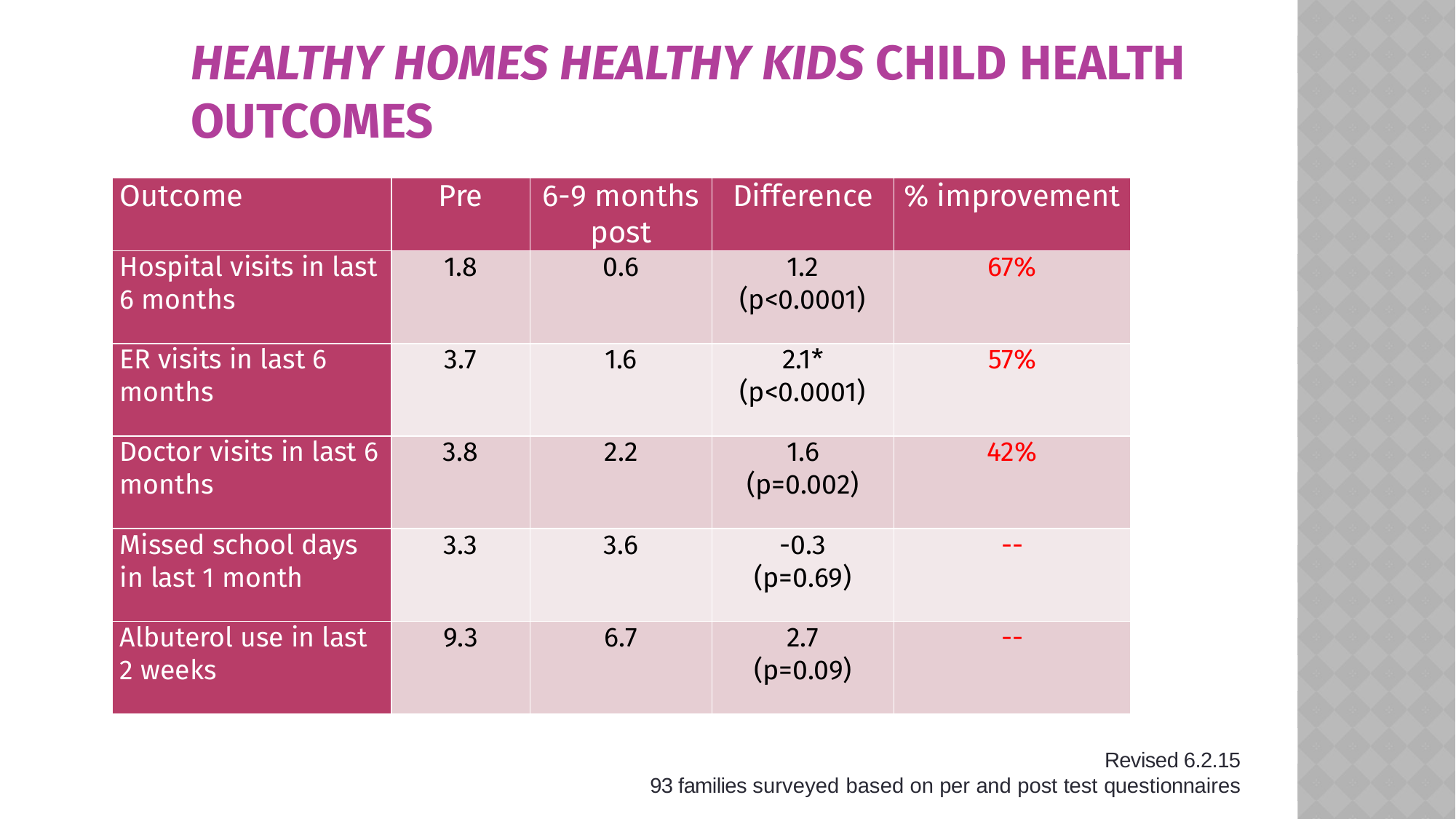

# Healthy Homes Healthy Kids Child Health Outcomes
| Outcome | Pre | 6-9 months post | Difference | % improvement |
| --- | --- | --- | --- | --- |
| Hospital visits in last 6 months | 1.8 | 0.6 | 1.2 (p<0.0001) | 67% |
| ER visits in last 6 months | 3.7 | 1.6 | 2.1\* (p<0.0001) | 57% |
| Doctor visits in last 6 months | 3.8 | 2.2 | 1.6 (p=0.002) | 42% |
| Missed school days in last 1 month | 3.3 | 3.6 | -0.3 (p=0.69) | -- |
| Albuterol use in last 2 weeks | 9.3 | 6.7 | 2.7 (p=0.09) | -- |
Revised 6.2.15
93 families surveyed based on per and post test questionnaires